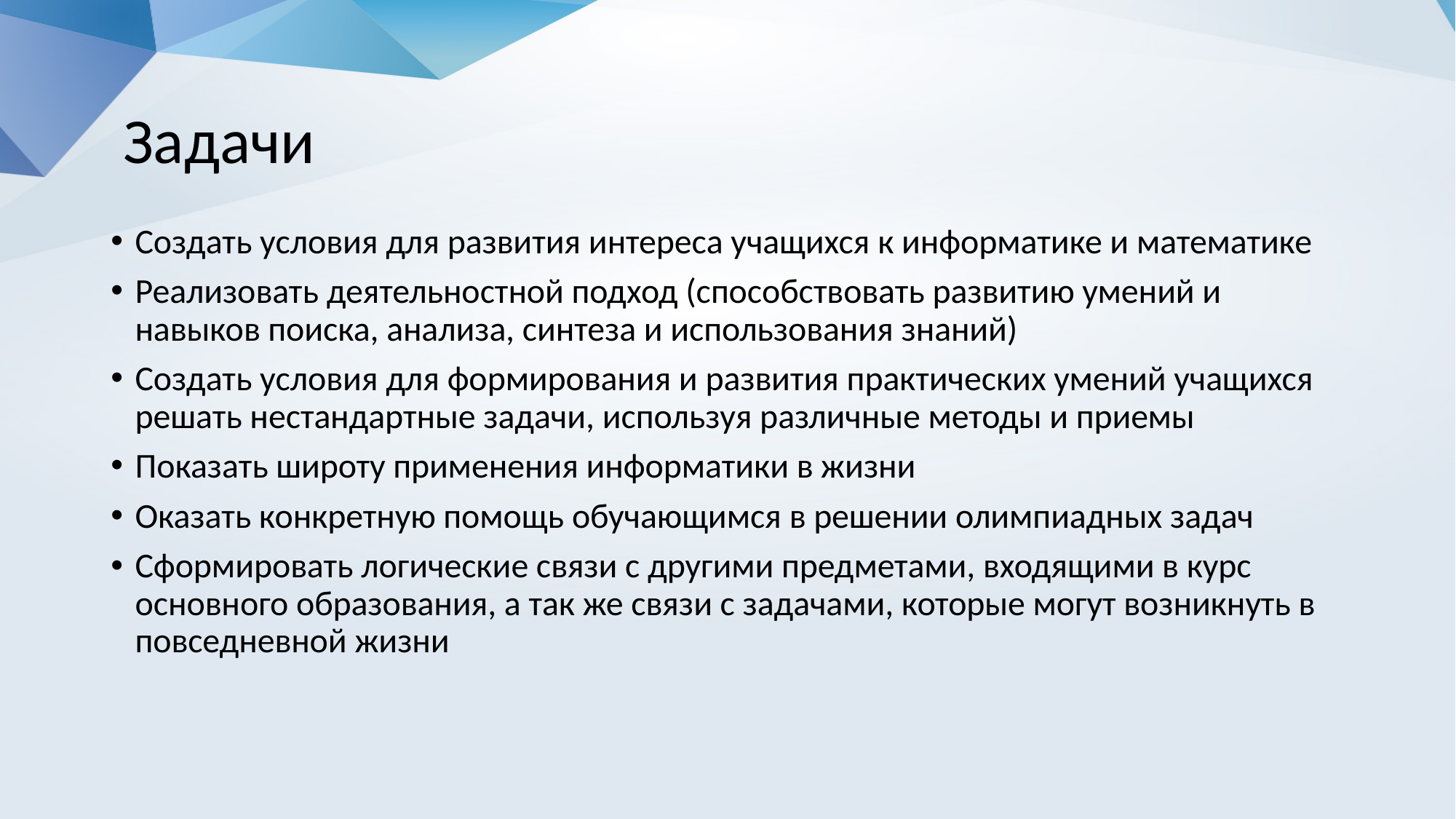

# Задачи
Создать условия для развития интереса учащихся к информатике и математике
Реализовать деятельностной подход (способствовать развитию умений и навыков поиска, анализа, синтеза и использования знаний)
Создать условия для формирования и развития практических умений учащихся решать нестандартные задачи, используя различные методы и приемы
Показать широту применения информатики в жизни
Оказать конкретную помощь обучающимся в решении олимпиадных задач
Сформировать логические связи с другими предметами, входящими в курс основного образования, а так же связи с задачами, которые могут возникнуть в повседневной жизни